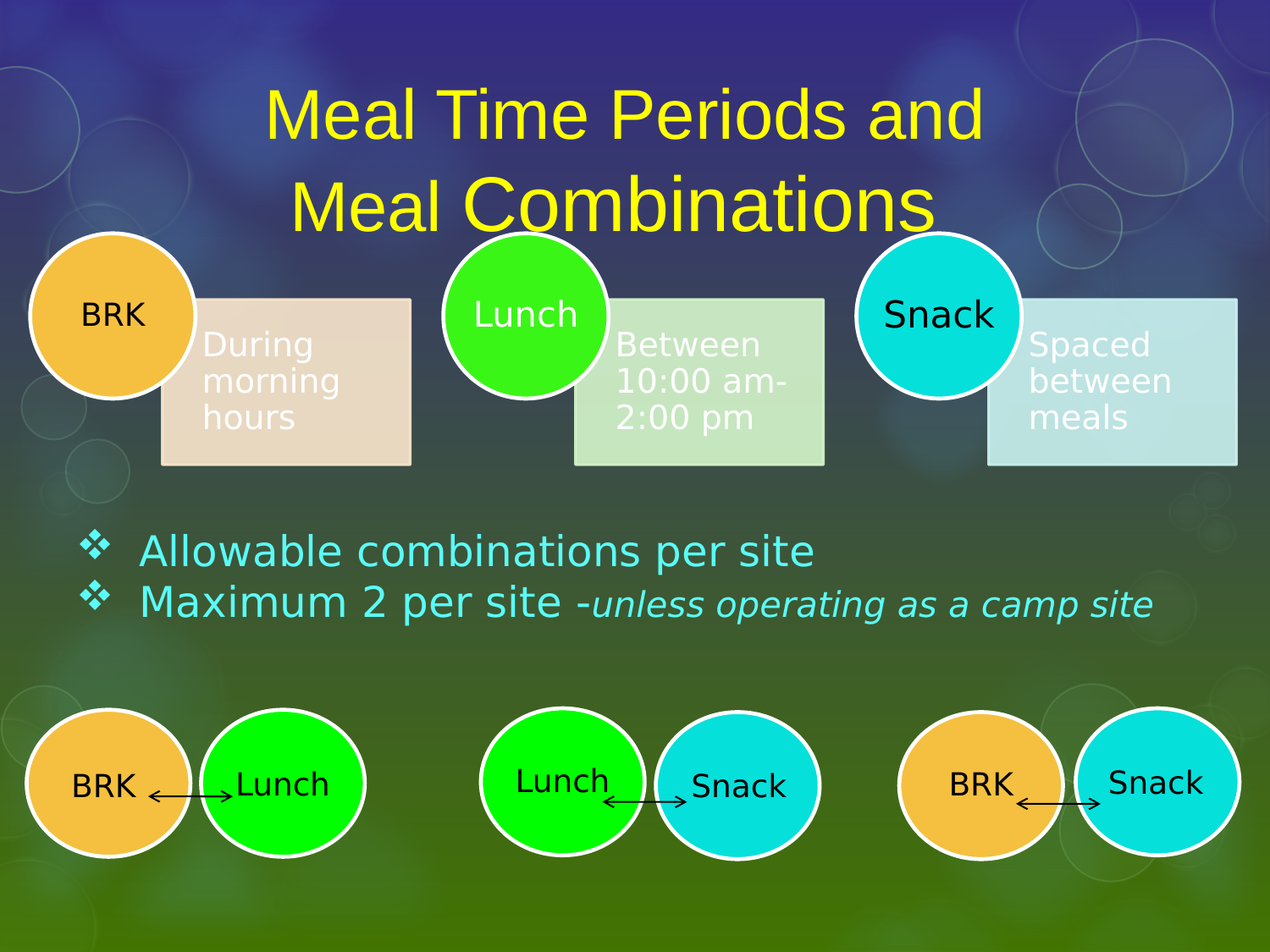

# Meal Time Periods and Meal Combinations
During morning hours
BRK
Between 10:00 am- 2:00 pm
Lunch
Spaced between meals
Snack

Allowable combinations per site
Maximum 2 per site -unless operating as a camp site

BRK

Snack

BRK
Lunch
Snack
Lunch